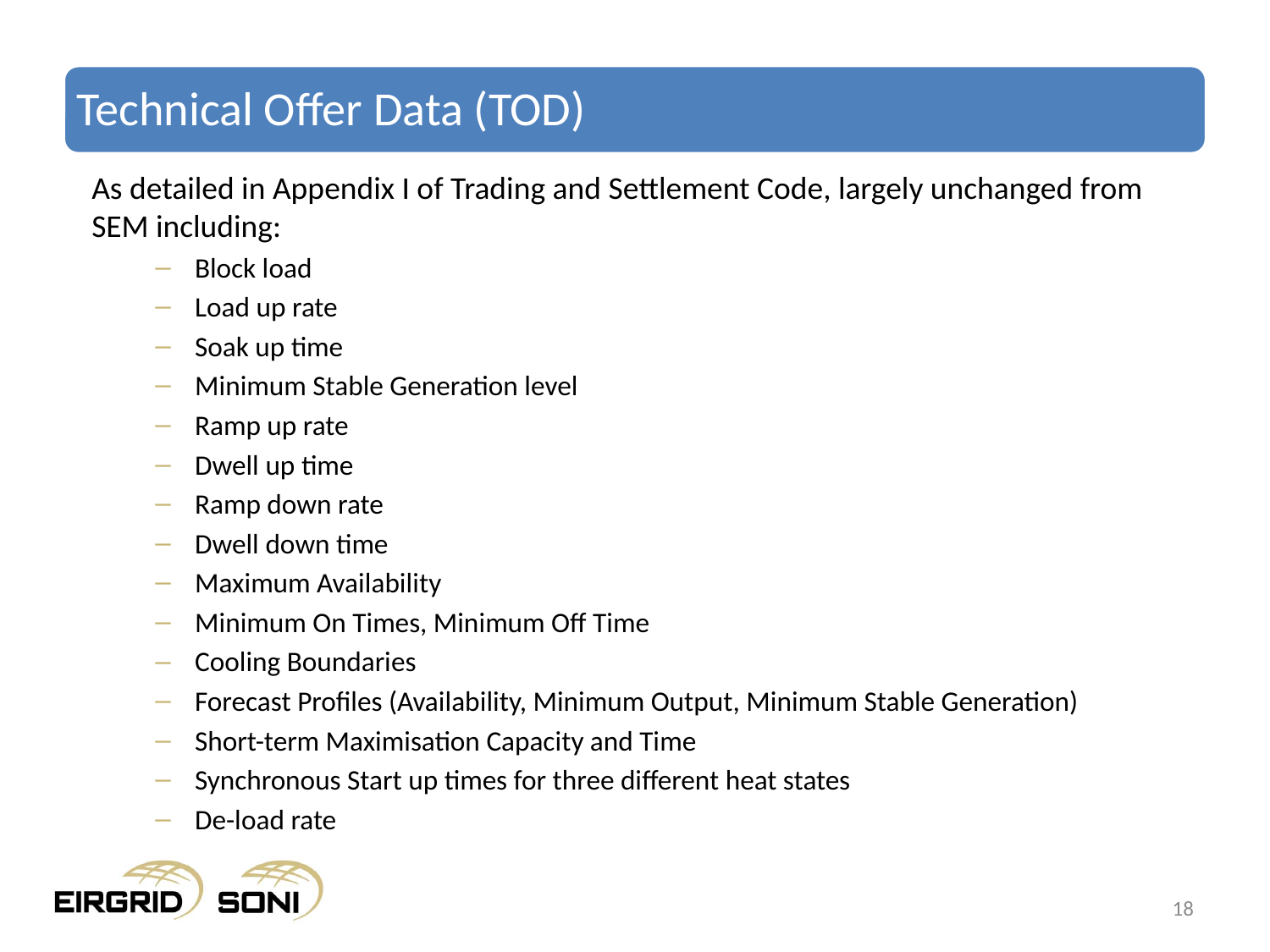

# Technical Offer Data (TOD)
As detailed in Appendix I of Trading and Settlement Code, largely unchanged from SEM including:
Block load
Load up rate
Soak up time
Minimum Stable Generation level
Ramp up rate
Dwell up time
Ramp down rate
Dwell down time
Maximum Availability
Minimum On Times, Minimum Off Time
Cooling Boundaries
Forecast Profiles (Availability, Minimum Output, Minimum Stable Generation)
Short-term Maximisation Capacity and Time
Synchronous Start up times for three different heat states
De-load rate
18